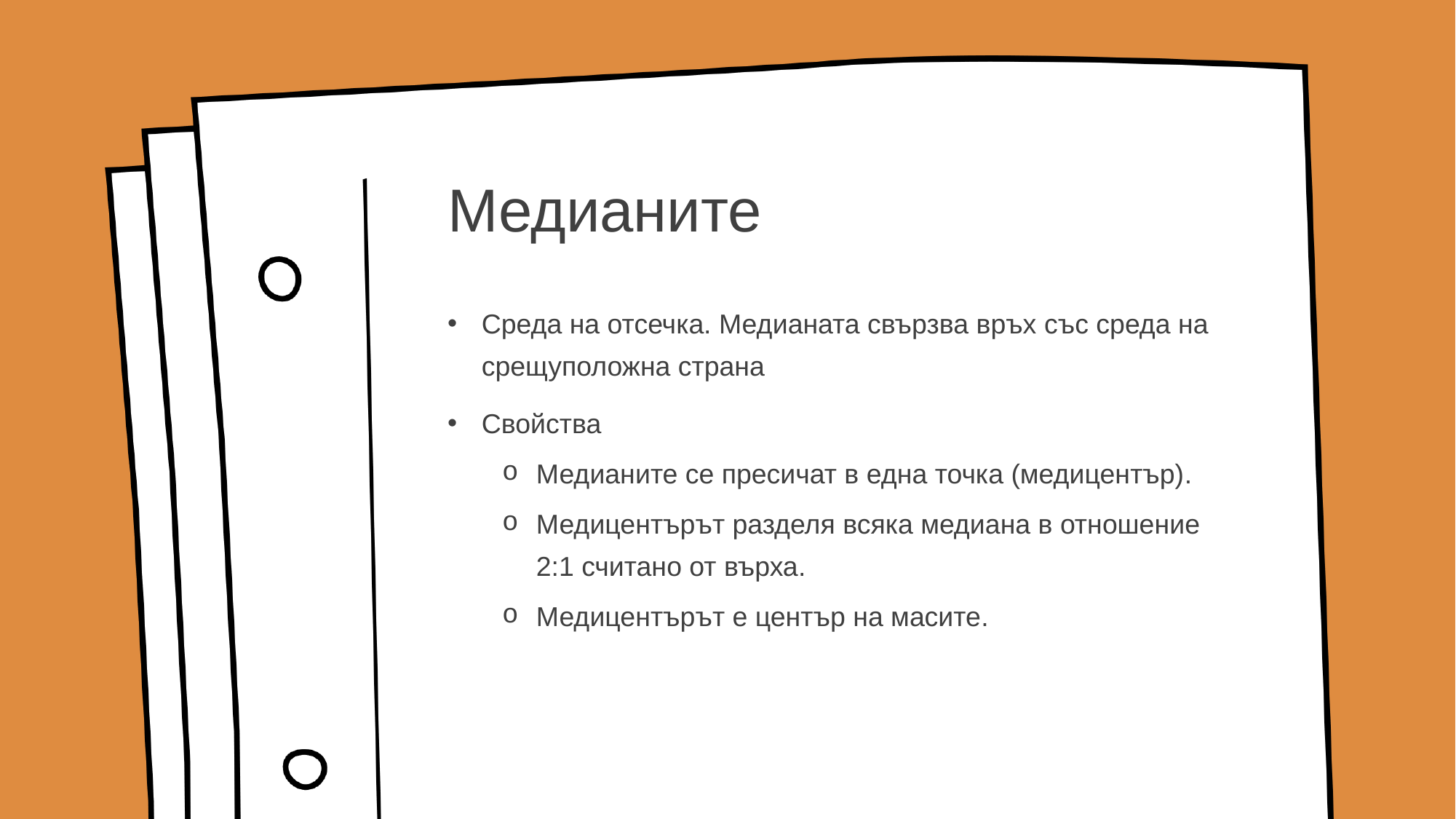

# Медианите

Среда на отсечка. Медианата свързва връх със среда на срещуположна страна
Свойства
Медианите се пресичат в една точка (медицентър).
Медицентърът разделя всяка медиана в отношение 2:1 считано от върха.
Медицентърът е център на масите.